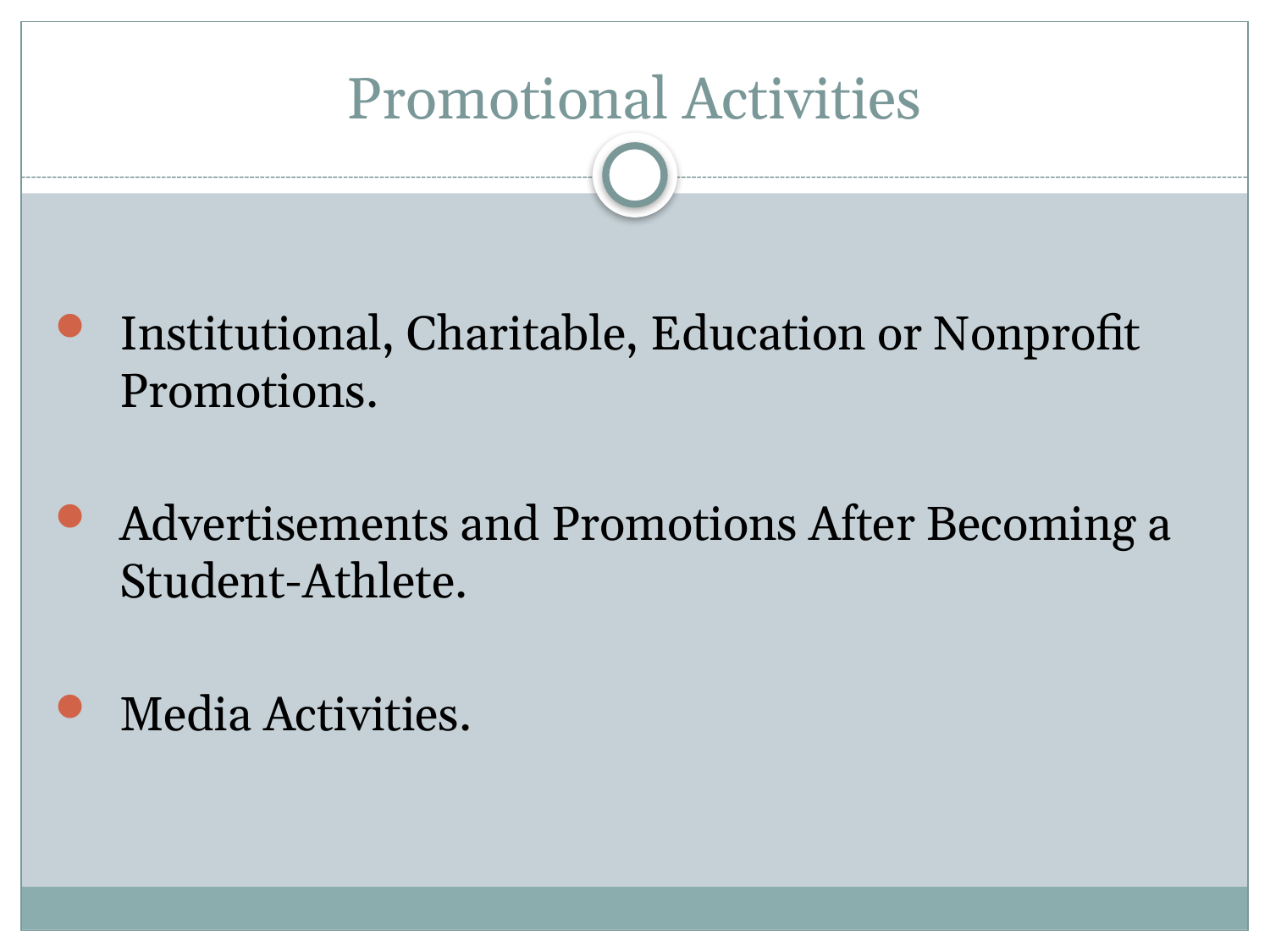

# Promotional Activities
Institutional, Charitable, Education or Nonprofit Promotions.

Advertisements and Promotions After Becoming a Student-Athlete.

Media Activities.